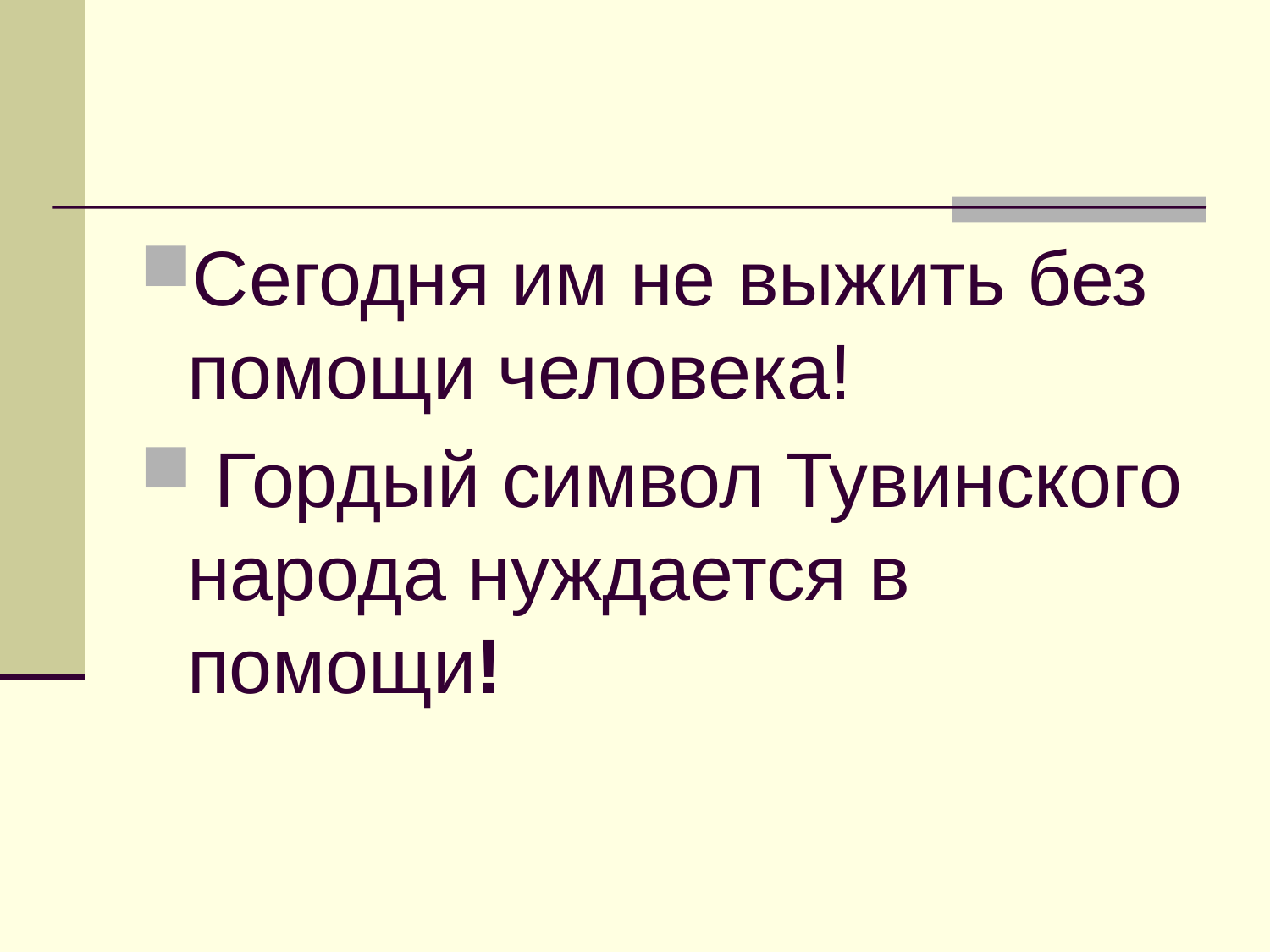

#
Сегодня им не выжить без помощи человека!
 Гордый символ Тувинского народа нуждается в помощи!